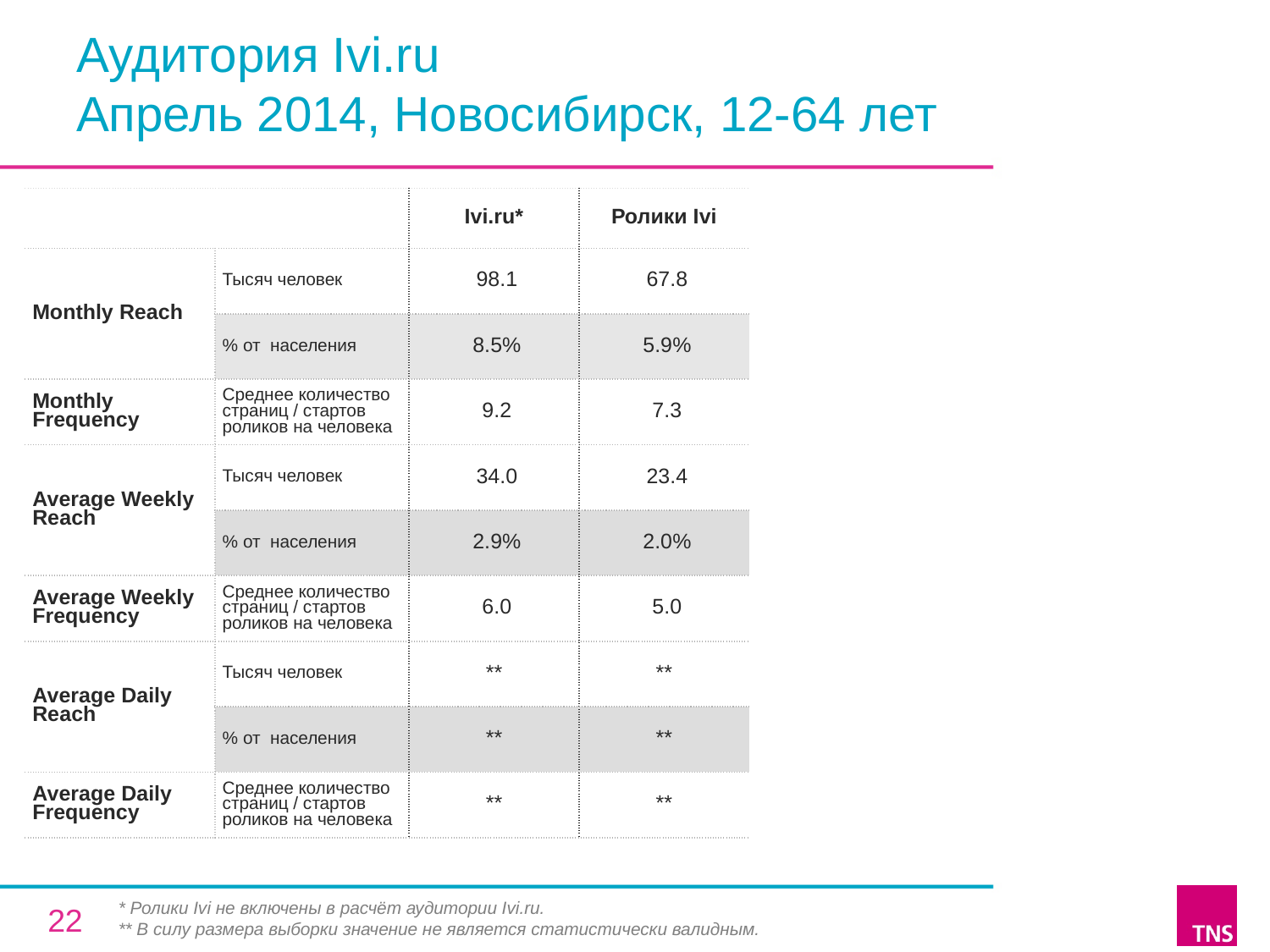

# Аудитория Ivi.ru Апрель 2014, Новосибирск, 12-64 лет
|  |  | Ivi.ru\* | Ролики Ivi |
| --- | --- | --- | --- |
| Monthly Reach | Тысяч человек | 98.1 | 67.8 |
|  | % от населения | 8.5% | 5.9% |
| Monthly Frequency | Среднее количество страниц / стартов роликов на человека | 9.2 | 7.3 |
| Average Weekly Reach | Тысяч человек | 34.0 | 23.4 |
|  | % от населения | 2.9% | 2.0% |
| Average Weekly Frequency | Среднее количество страниц / стартов роликов на человека | 6.0 | 5.0 |
| Average Daily Reach | Тысяч человек | \*\* | \*\* |
|  | % от населения | \*\* | \*\* |
| Average Daily Frequency | Среднее количество страниц / стартов роликов на человека | \*\* | \*\* |
* Ролики Ivi не включены в расчёт аудитории Ivi.ru.
** В силу размера выборки значение не является статистически валидным.
22